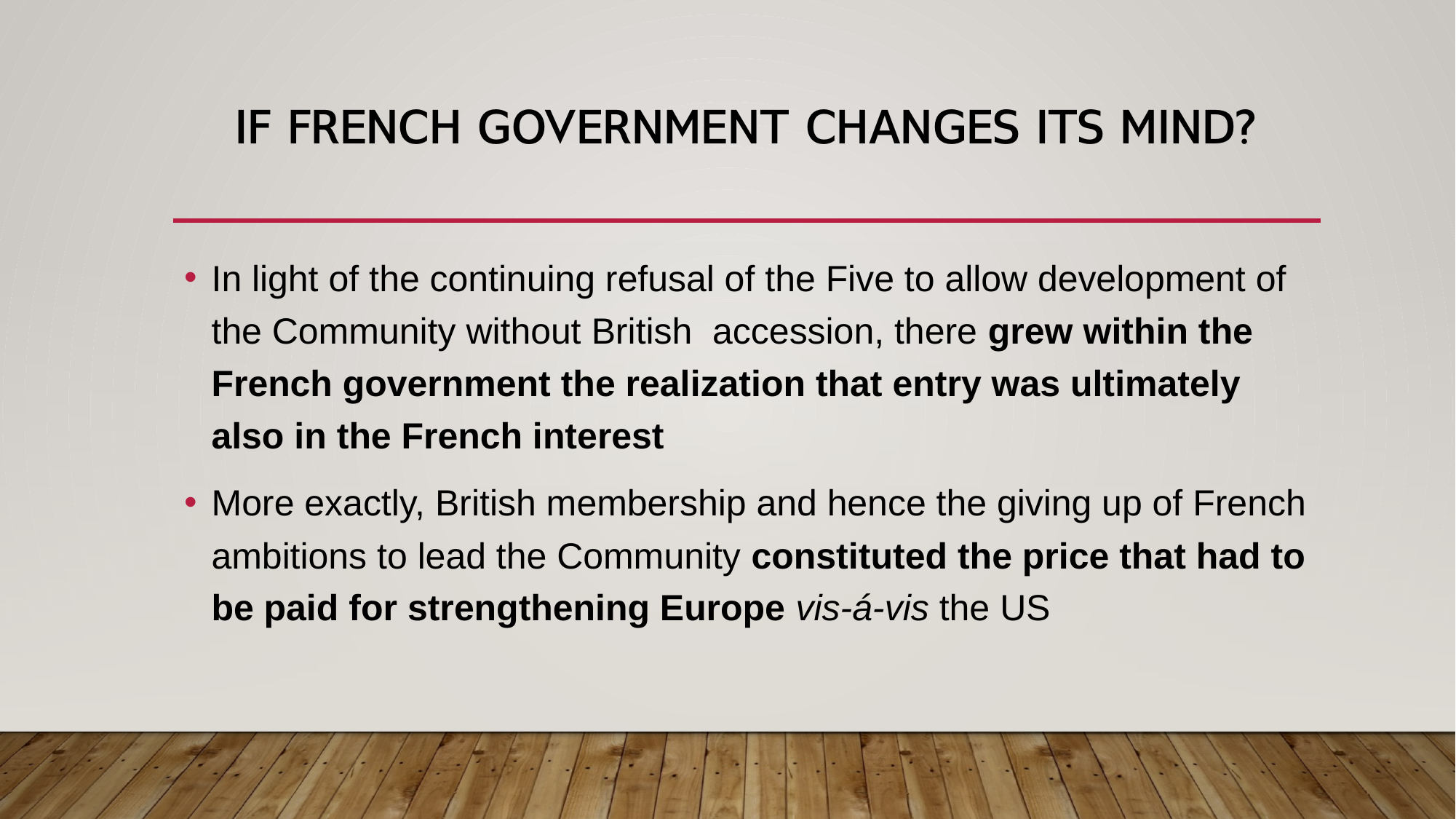

# IF FRENCH GOVERNMENT CHANGES ITS MIND?
In light of the continuing refusal of the Five to allow development of the Community without British  accession, there grew within the French government the realization that entry was ultimately also in the French interest
More exactly, British membership and hence the giving up of French ambitions to lead the Community constituted the price that had to be paid for strengthening Europe vis-á-vis the US